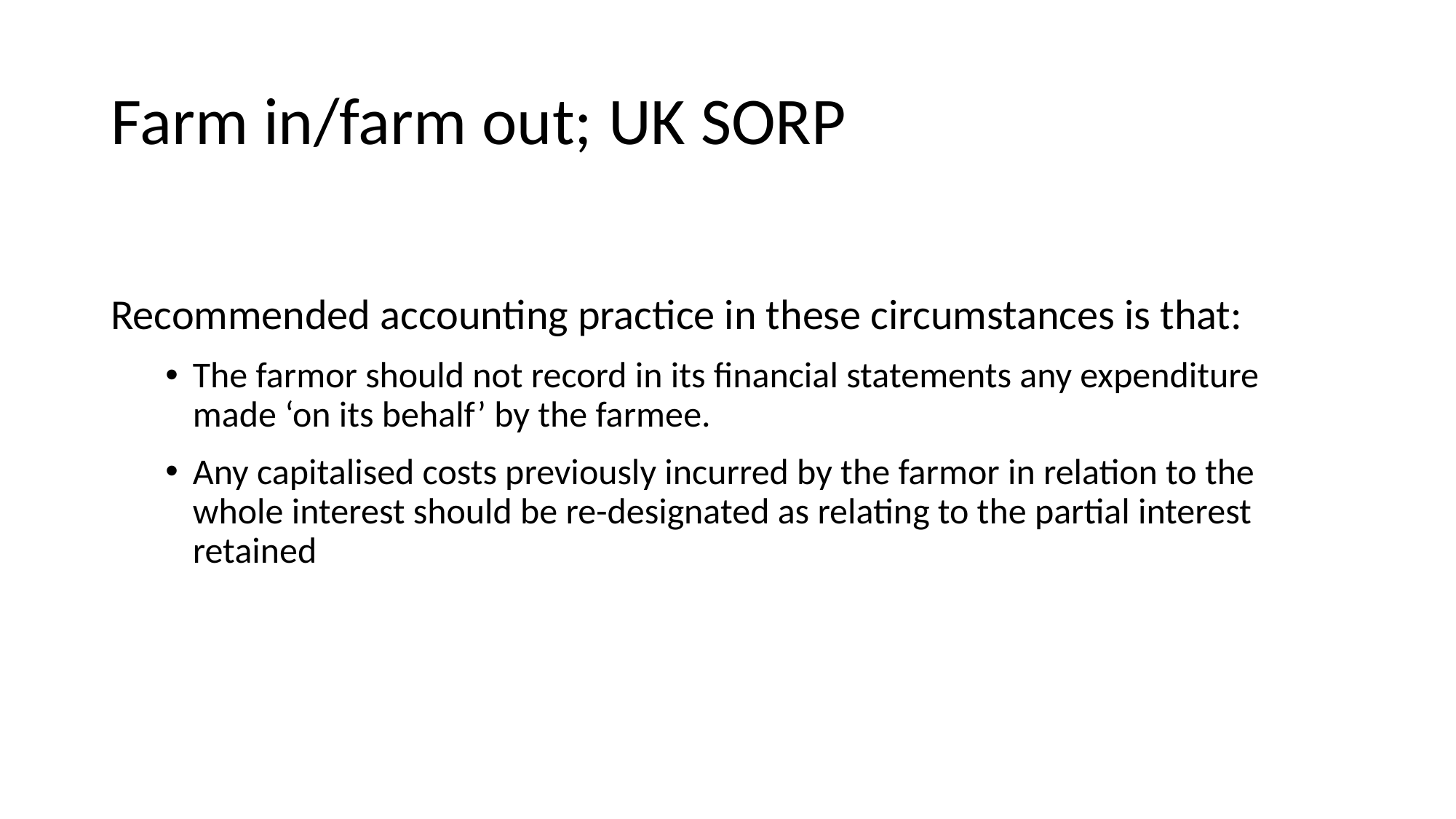

# Farm in/farm out; UK SORP

Recommended accounting practice in these circumstances is that:
The farmor should not record in its financial statements any expenditure made ‘on its behalf’ by the farmee.
Any capitalised costs previously incurred by the farmor in relation to the whole interest should be re-designated as relating to the partial interest retained